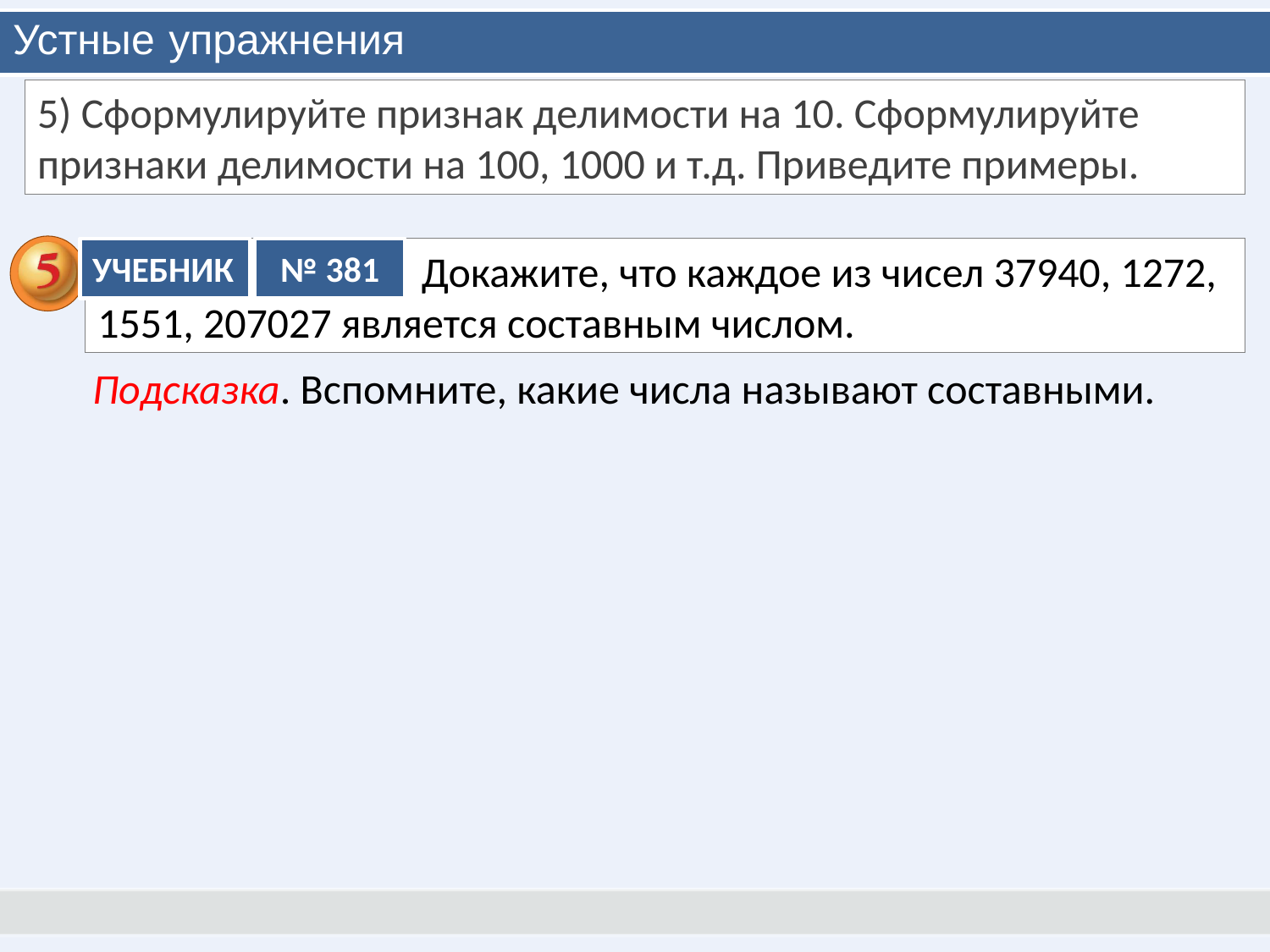

# Устные упражнения

5) Сформулируйте признак делимости на 10. Сформулируйте признаки делимости на 100, 1000 и т.д. Приведите примеры.

УЧЕБНИК
                                  Докажите, что каждое из чисел 37940, 1272, 1551, 207027 является составным числом.
№ 381
Подсказка. Вспомните, какие числа называют составными.